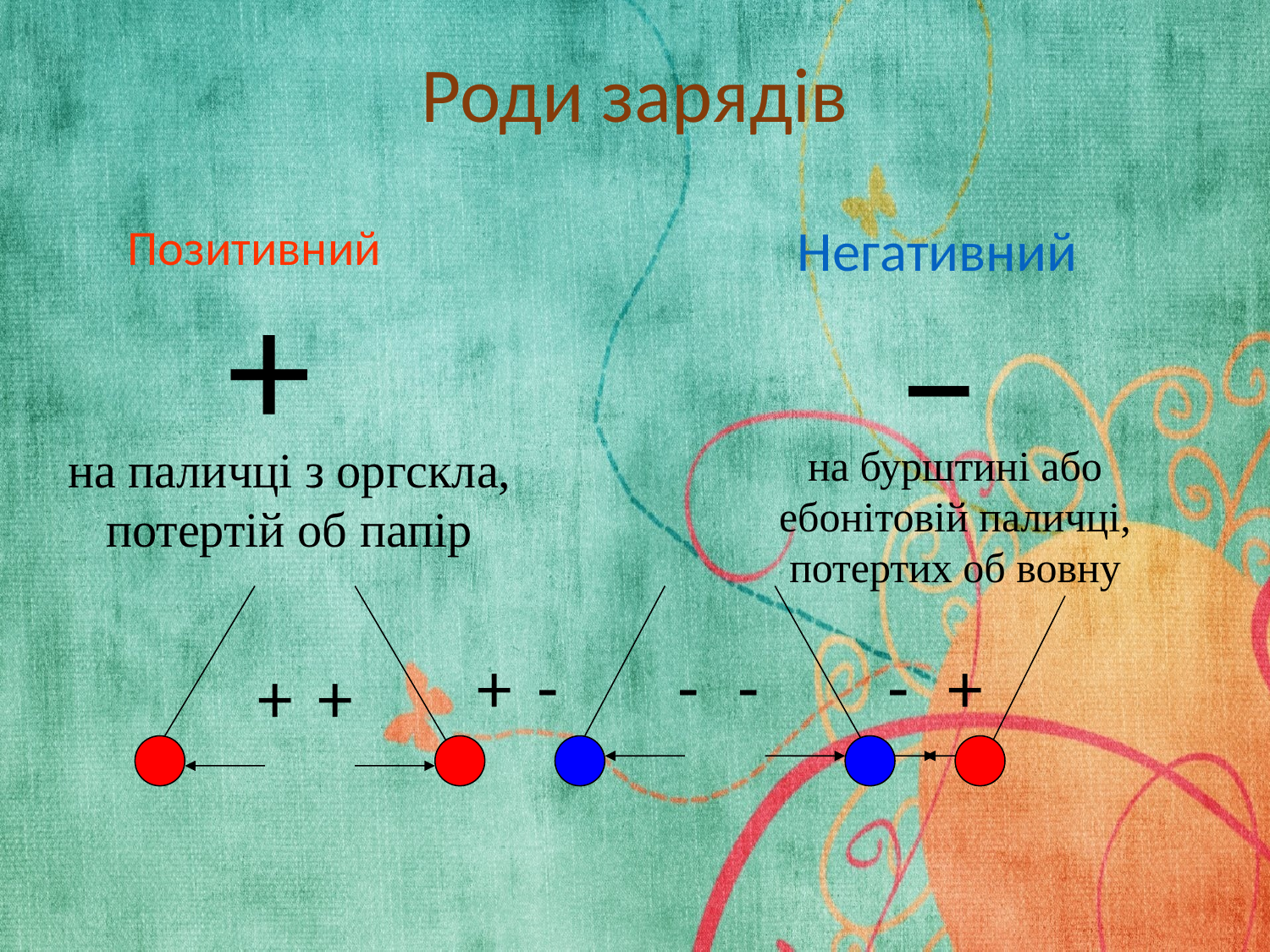

# Роди зарядів
Позитивний
Негативний
+
–
на паличці з оргскла, потертій об папір
на бурштині або ебонітовій паличці, потертих об вовну

+
-
-
-
-
+
+
+